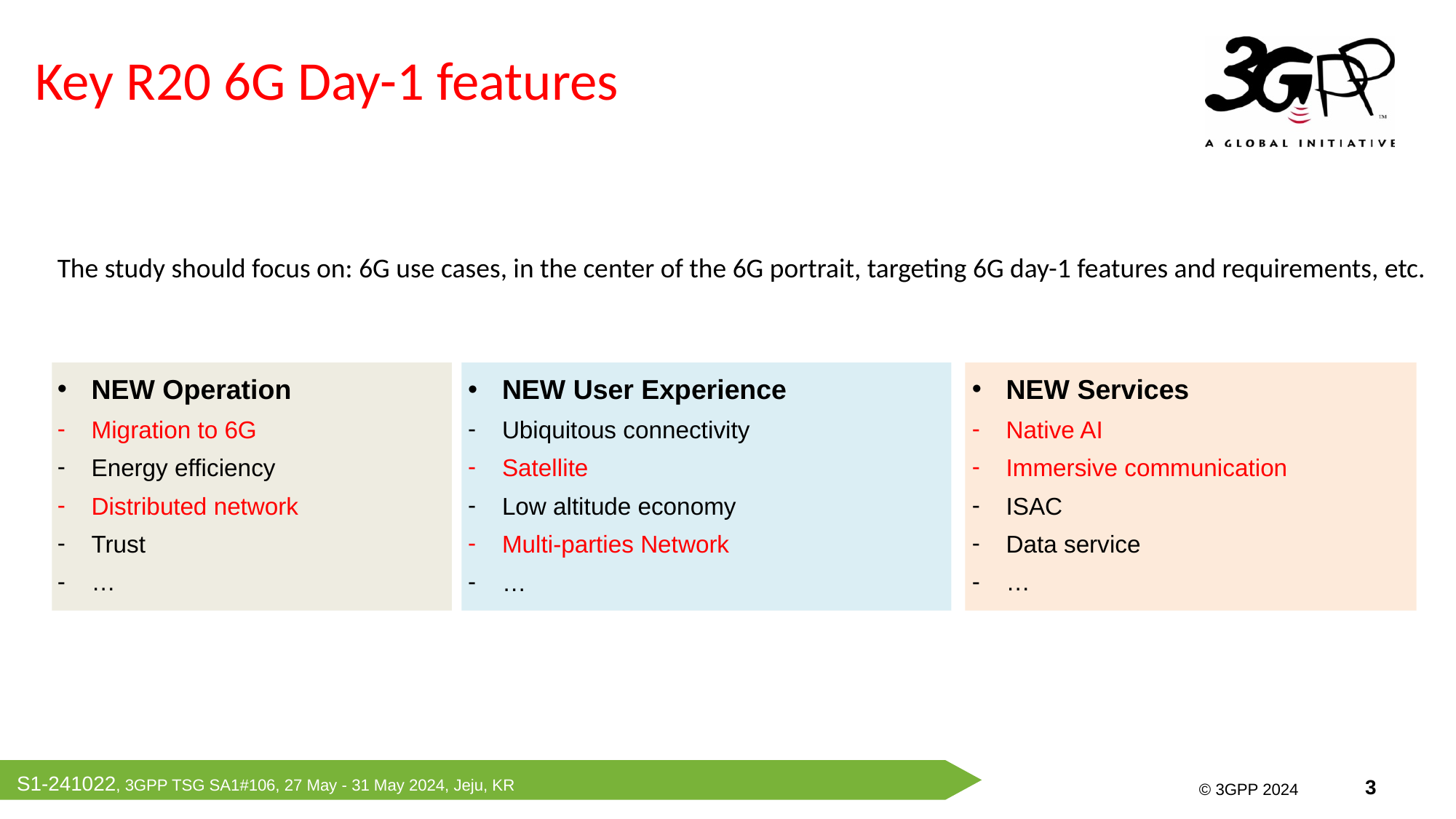

# Key R20 6G Day-1 features
The study should focus on: 6G use cases, in the center of the 6G portrait, targeting 6G day-1 features and requirements, etc.

NEW Operation
Migration to 6G
Energy efficiency
Distributed network
Trust
…
NEW Services
Native AI
Immersive communication
ISAC
Data service
…
NEW User Experience
Ubiquitous connectivity
Satellite
Low altitude economy
Multi-parties Network
…
S1-241022, 3GPP TSG SA1#106, 27 May - 31 May 2024, Jeju, KR